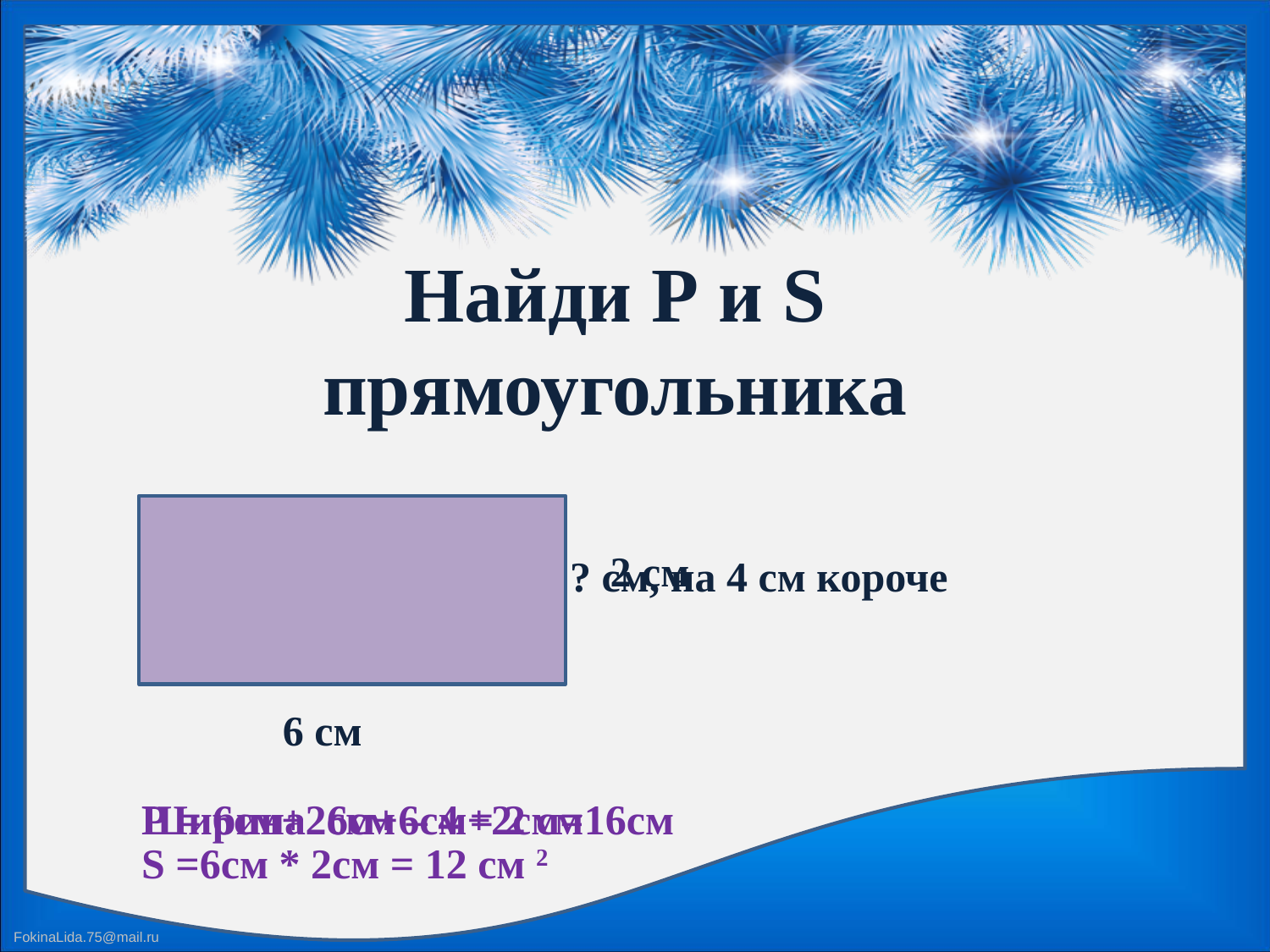

Найди Р и S прямоугольника

? см, на 4 см короче
2 см
6 см
Ширина  6см – 4 = 2 см
Р = 6см+2см+6см+2см=16см
S =6см * 2см = 12 см 2